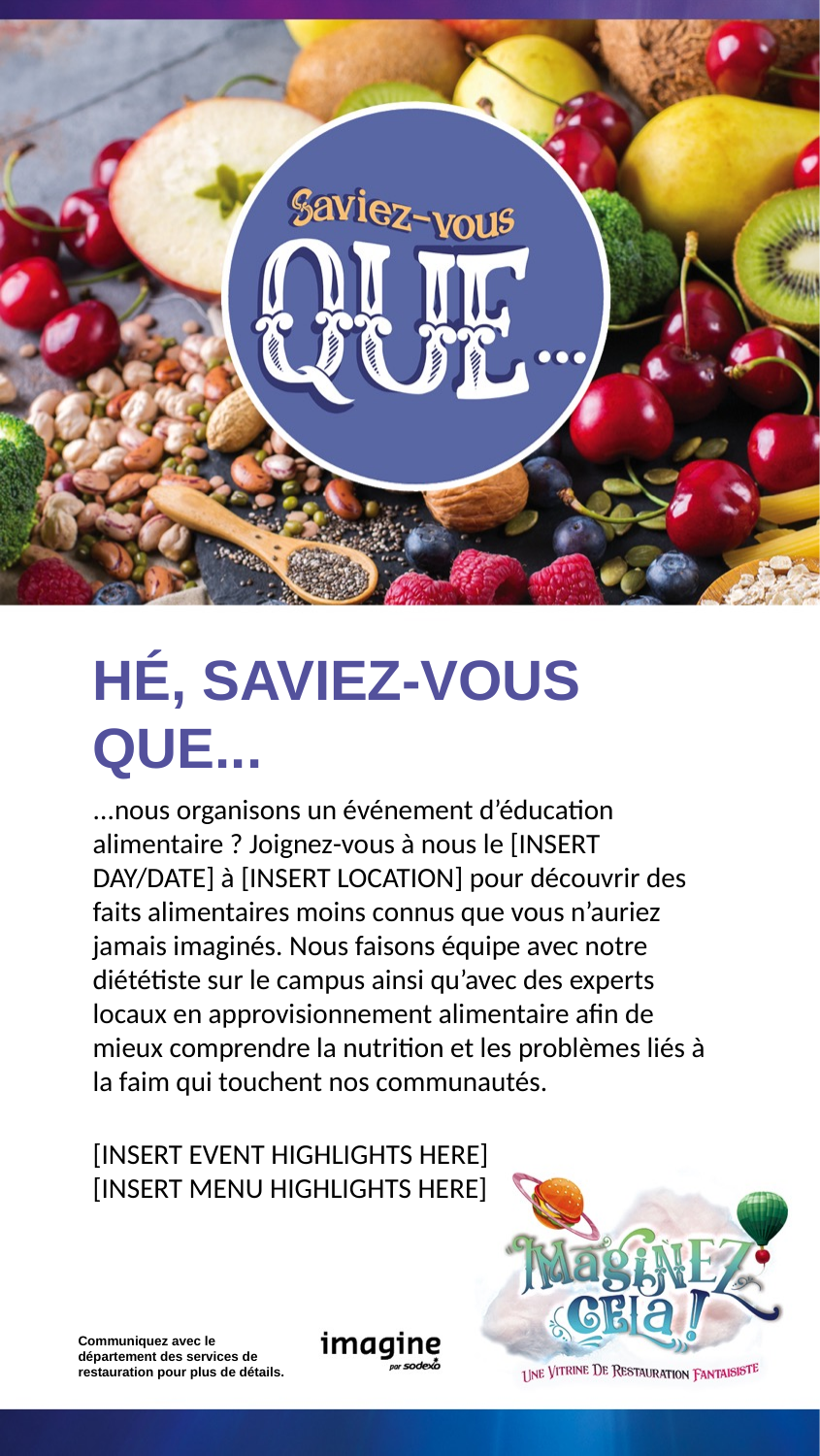

HÉ, SAVIEZ-VOUS QUE...
...nous organisons un événement d’éducation alimentaire ? Joignez-vous à nous le [INSERT DAY/DATE] à [INSERT LOCATION] pour découvrir des faits alimentaires moins connus que vous n’auriez jamais imaginés. Nous faisons équipe avec notre diététiste sur le campus ainsi qu’avec des experts locaux en approvisionnement alimentaire afin de mieux comprendre la nutrition et les problèmes liés à la faim qui touchent nos communautés.

[INSERT EVENT HIGHLIGHTS HERE]
[INSERT MENU HIGHLIGHTS HERE]

Communiquez avec le département des services de restauration pour plus de détails.